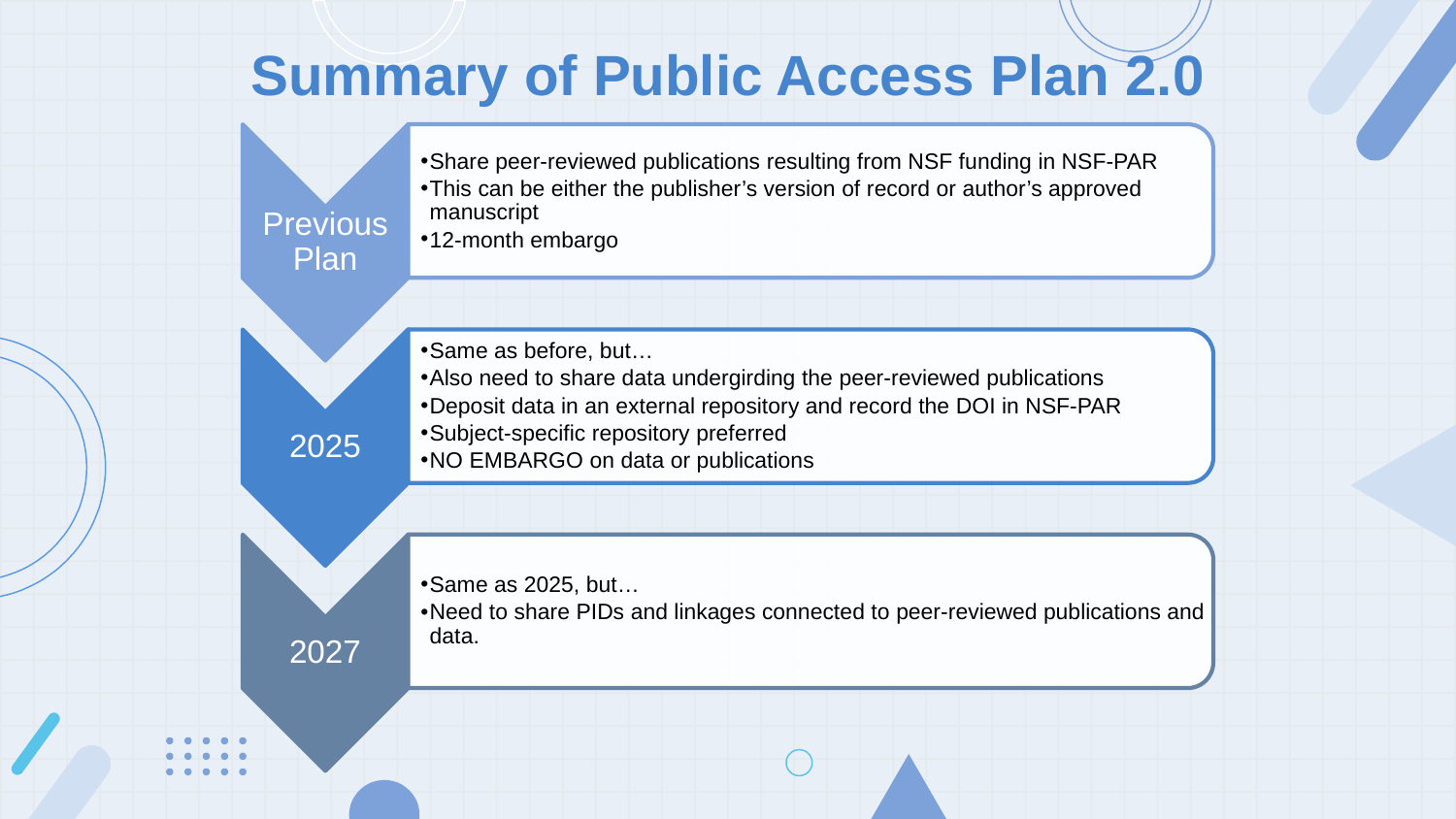

# Summary of Public Access Plan 2.0
Previous Plan
Share peer-reviewed publications resulting from NSF funding in NSF-PAR
This can be either the publisher’s version of record or author’s approved manuscript
12-month embargo
2025
Same as before, but…
Also need to share data undergirding the peer-reviewed publications
Deposit data in an external repository and record the DOI in NSF-PAR
Subject-specific repository preferred
NO EMBARGO on data or publications
2027
Same as 2025, but…
Need to share PIDs and linkages connected to peer-reviewed publications and data.